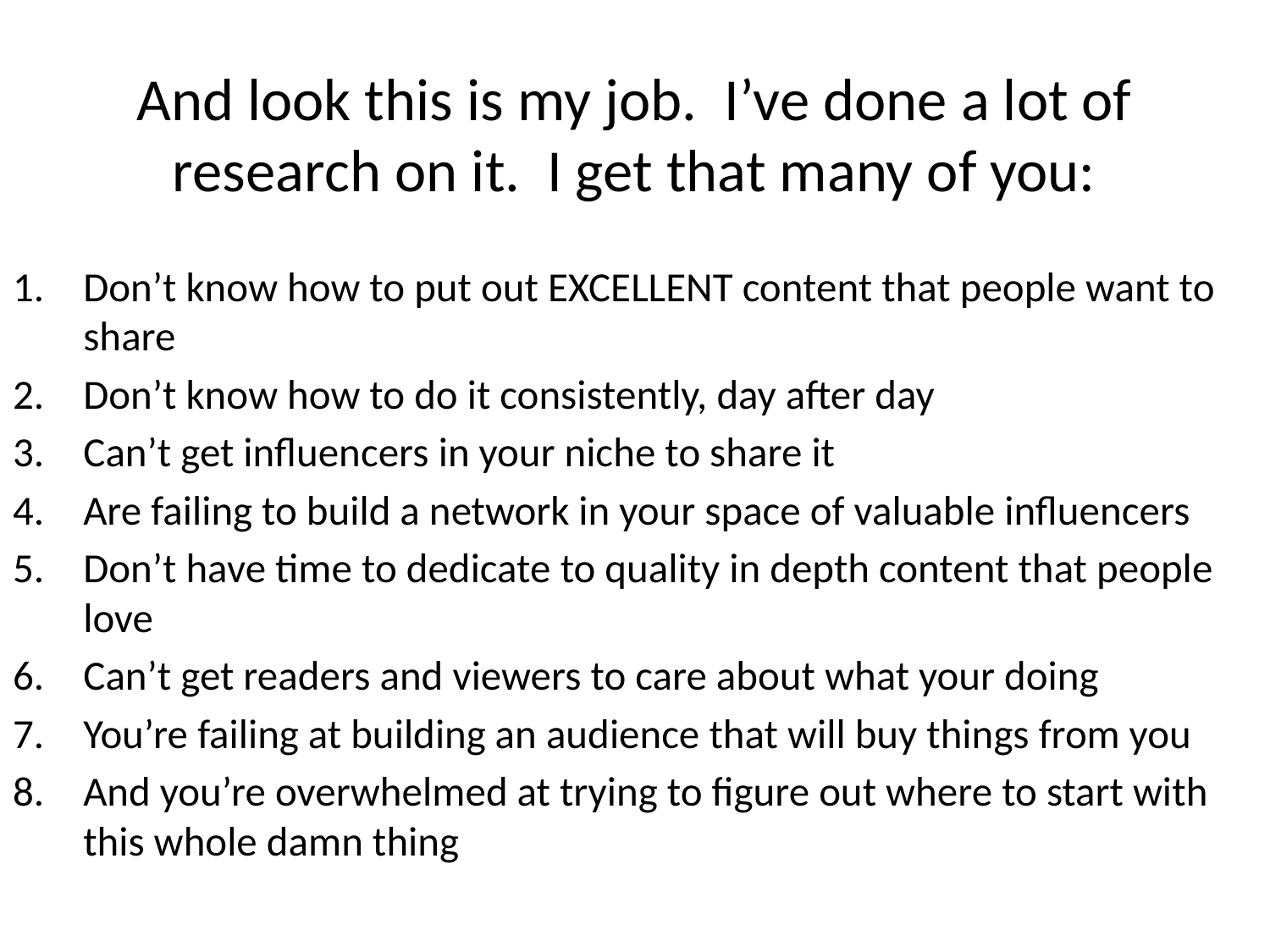

# And look this is my job.  I’ve done a lot of research on it.  I get that many of you:
Don’t know how to put out EXCELLENT content that people want to share
Don’t know how to do it consistently, day after day
Can’t get influencers in your niche to share it
Are failing to build a network in your space of valuable influencers
Don’t have time to dedicate to quality in depth content that people love
Can’t get readers and viewers to care about what your doing
You’re failing at building an audience that will buy things from you
And you’re overwhelmed at trying to figure out where to start with this whole damn thing